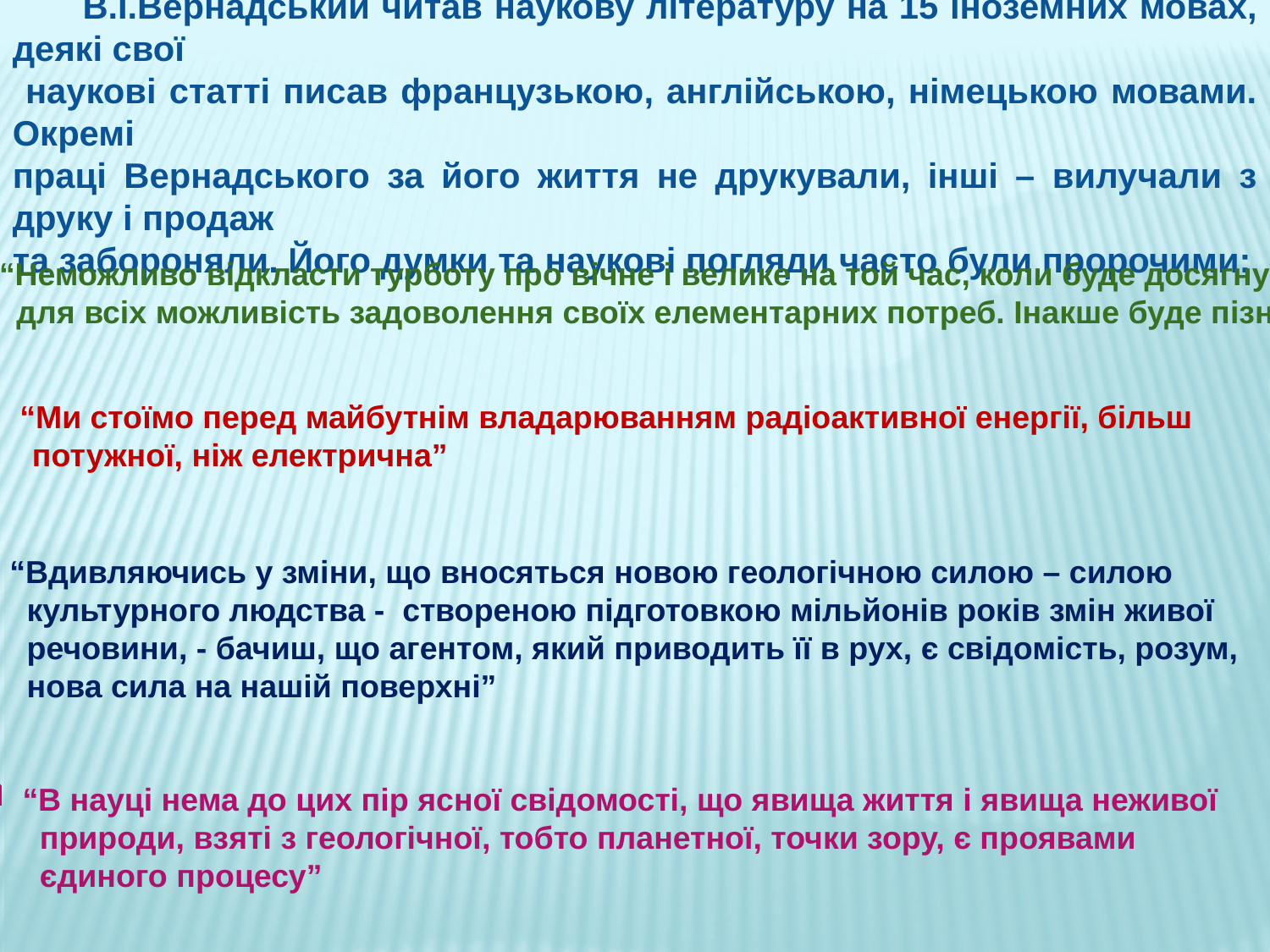

В.І.Вернадський читав наукову літературу на 15 іноземних мовах, деякі свої
 наукові статті писав французькою, англійською, німецькою мовами. Окремі
праці Вернадського за його життя не друкували, інші – вилучали з друку і продаж
та забороняли. Його думки та наукові погляди часто були пророчими:
  “Неможливо відкласти турботу про вічне і велике на той час, коли буде досягнута
для всіх можливість задоволення своїх елементарних потреб. Інакше буде пізно.”
  “Ми стоїмо перед майбутнім владарюванням радіоактивної енергії, більш
потужної, ніж електрична”
  “Вдивляючись у зміни, що вносяться новою геологічною силою – силою
культурного людства -  створеною підготовкою мільйонів років змін живої
речовини, - бачиш, що агентом, який приводить її в рух, є свідомість, розум,
нова сила на нашій поверхні”
  “В науці нема до цих пір ясної свідомості, що явища життя і явища неживої
природи, взяті з геологічної, тобто планетної, точки зору, є проявами
єдиного процесу”